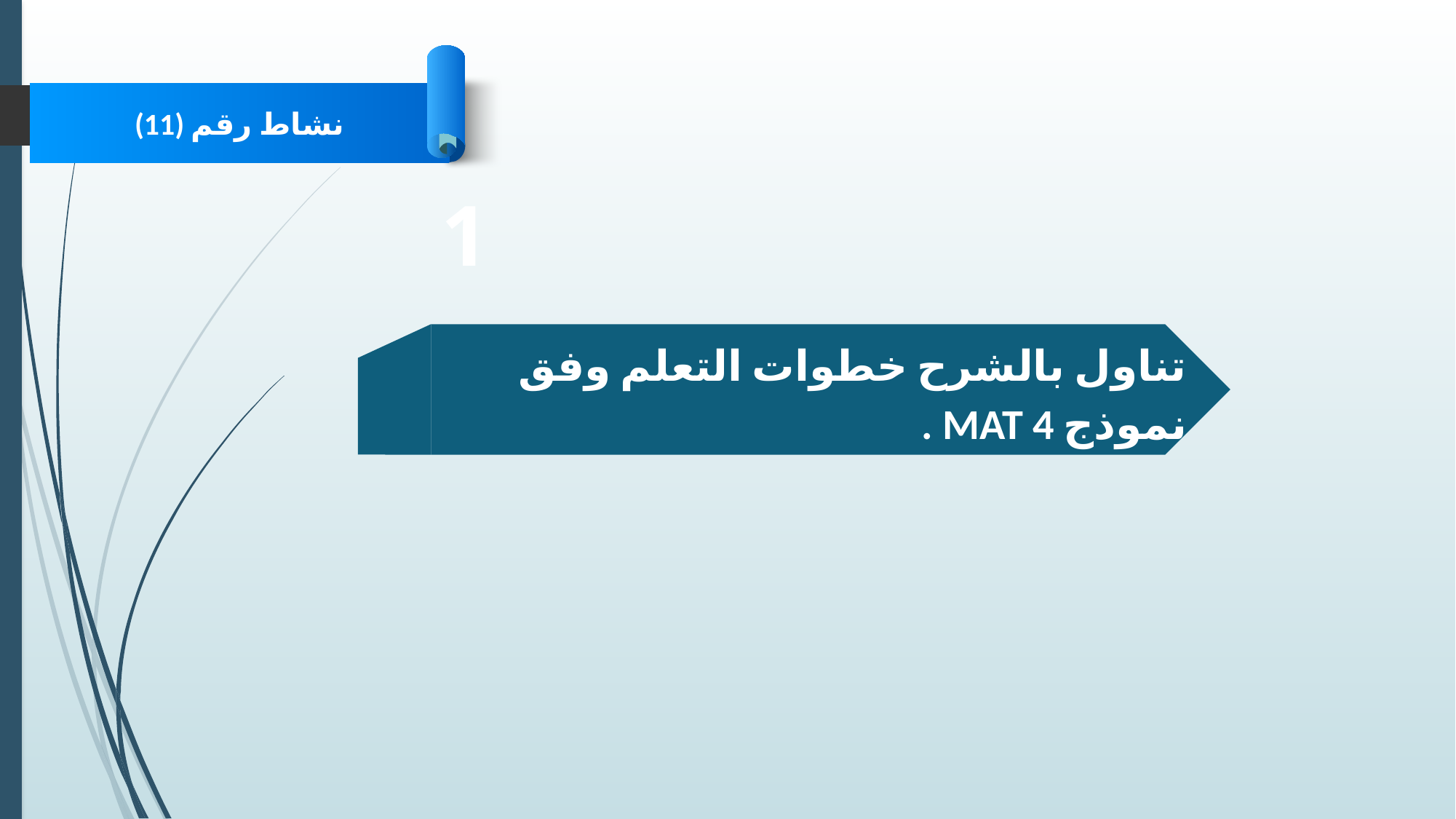

نشاط رقم (11)

1

تناول بالشرح خطوات التعلم وفق نموذج 4 MAT .